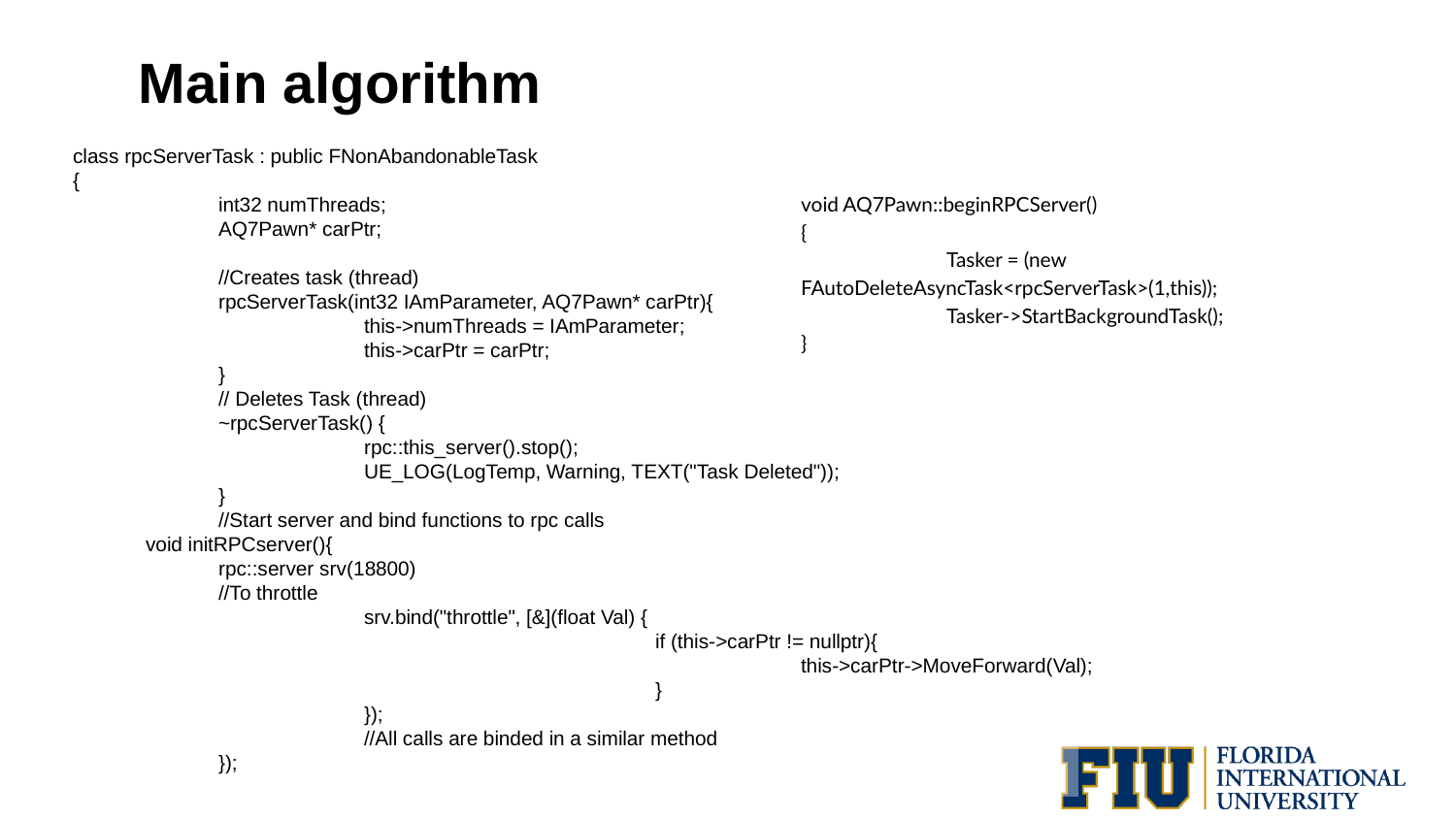

# Main algorithm
void AQ7Pawn::beginRPCServer()
{
	Tasker = (new FAutoDeleteAsyncTask<rpcServerTask>(1,this));
	Tasker->StartBackgroundTask();
}
class rpcServerTask : public FNonAbandonableTask
{
	int32 numThreads;
	AQ7Pawn* carPtr;

	//Creates task (thread)
	rpcServerTask(int32 IAmParameter, AQ7Pawn* carPtr){
		this->numThreads = IAmParameter;
		this->carPtr = carPtr;
	}
	// Deletes Task (thread)
	~rpcServerTask() {
		rpc::this_server().stop();
		UE_LOG(LogTemp, Warning, TEXT("Task Deleted"));
	}
	//Start server and bind functions to rpc calls
void initRPCserver(){
rpc::server srv(18800)
//To throttle
		srv.bind("throttle", [&](float Val) {
				if (this->carPtr != nullptr){
					this->carPtr->MoveForward(Val);
				}
		});
		//All calls are binded in a similar method
	});